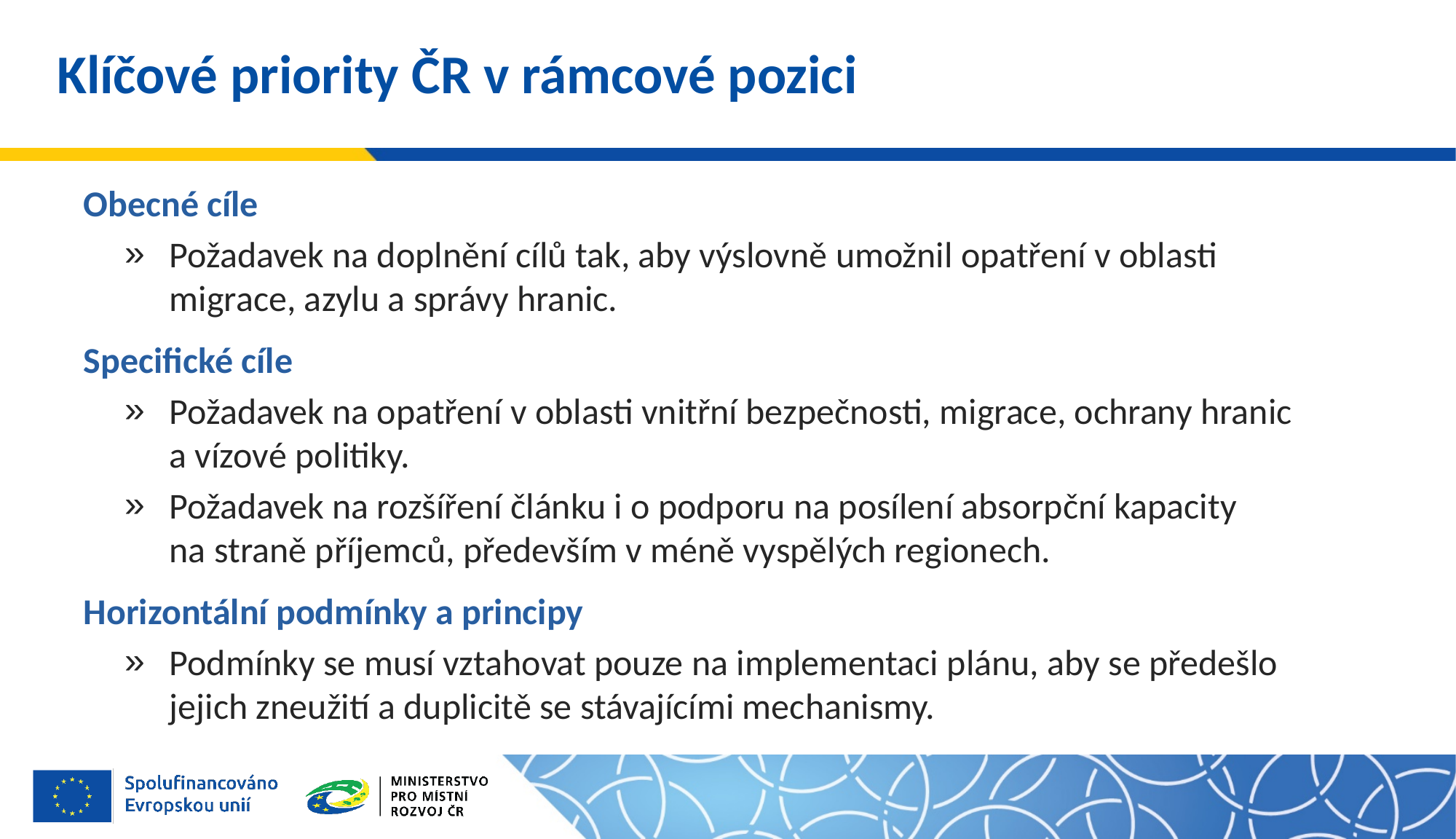

# Klíčové priority ČR v rámcové pozici
Obecné cíle
Požadavek na doplnění cílů tak, aby výslovně umožnil opatření v oblasti migrace, azylu a správy hranic.
Specifické cíle
Požadavek na opatření v oblasti vnitřní bezpečnosti, migrace, ochrany hranic     a vízové politiky.
Požadavek na rozšíření článku i o podporu na posílení absorpční kapacity         na straně příjemců, především v méně vyspělých regionech.
Horizontální podmínky a principy
Podmínky se musí vztahovat pouze na implementaci plánu, aby se předešlo jejich zneužití a duplicitě se stávajícími mechanismy.